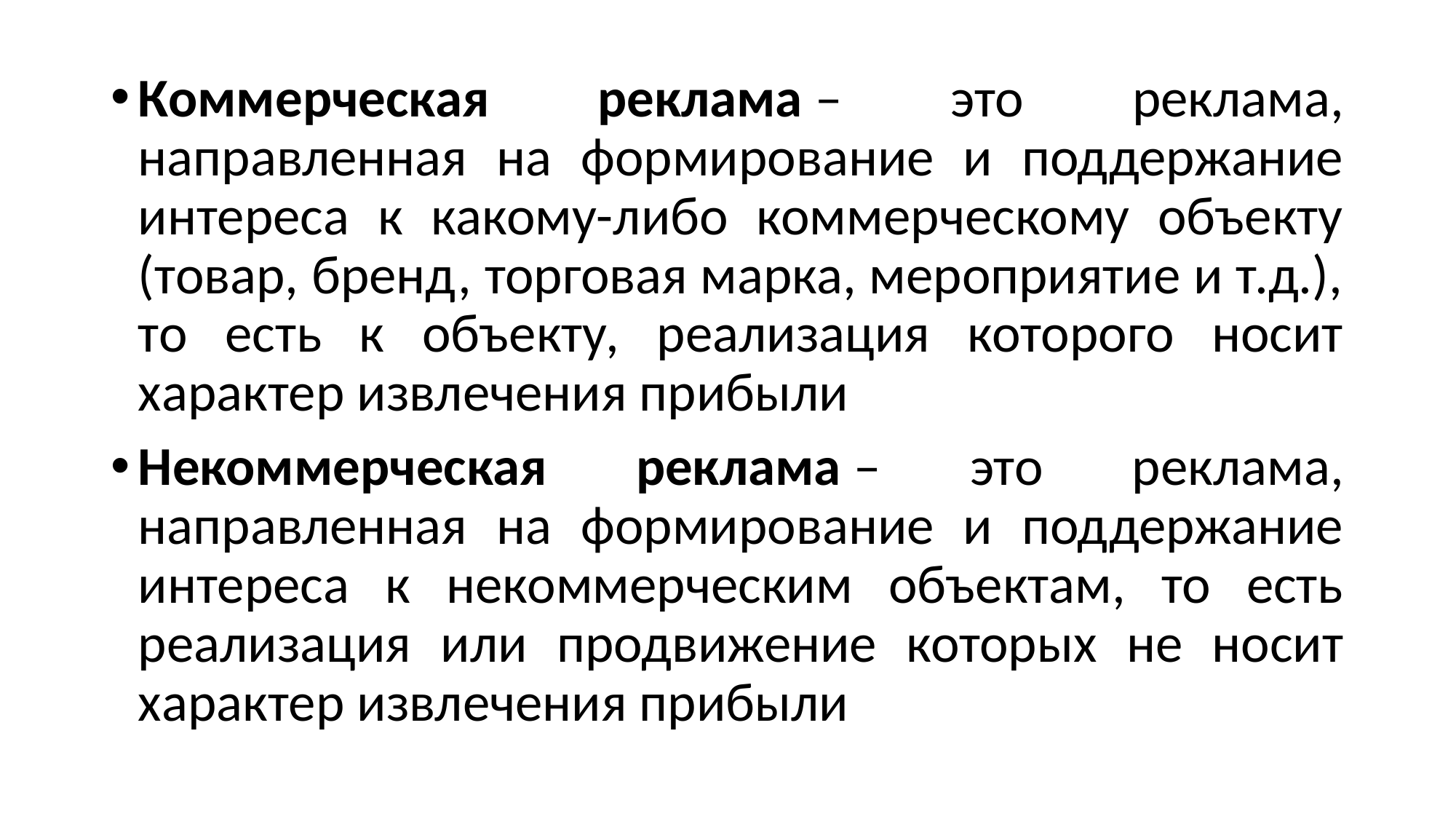

Коммерческая реклама – это реклама, направленная на формирование и поддержание интереса к какому-либо коммерческому объекту (товар, бренд, торговая марка, мероприятие и т.д.), то есть к объекту, реализация которого носит характер извлечения прибыли
Некоммерческая реклама – это реклама, направленная на формирование и поддержание интереса к некоммерческим объектам, то есть реализация или продвижение которых не носит характер извлечения прибыли